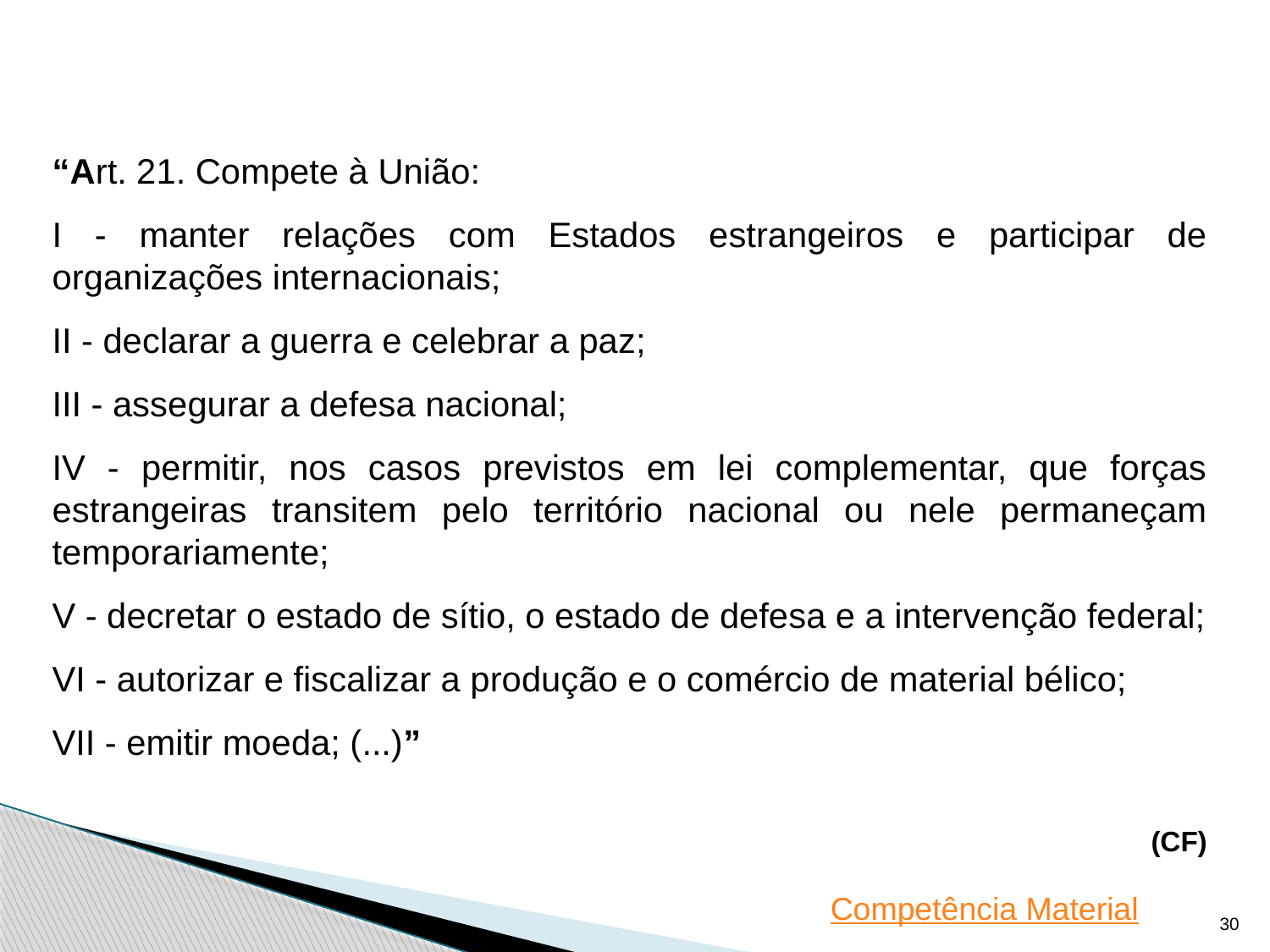

“Art. 21. Compete à União:
I - manter relações com Estados estrangeiros e participar de organizações internacionais;
II - declarar a guerra e celebrar a paz;
III - assegurar a defesa nacional;
IV - permitir, nos casos previstos em lei complementar, que forças estrangeiras transitem pelo território nacional ou nele permaneçam temporariamente;
V - decretar o estado de sítio, o estado de defesa e a intervenção federal;
VI - autorizar e fiscalizar a produção e o comércio de material bélico;
VII - emitir moeda; (...)”

(CF)
Competência Material
30